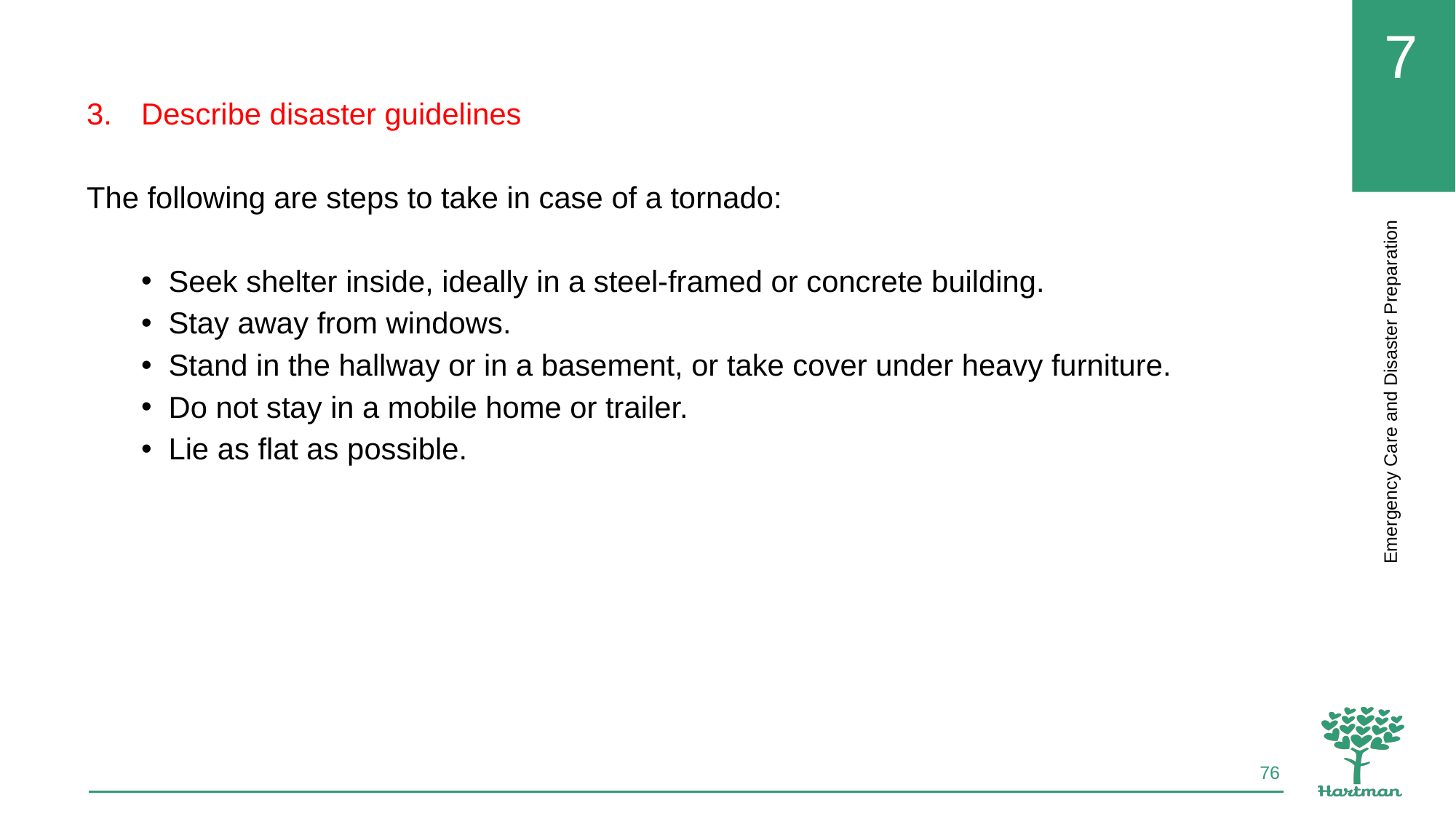

Describe disaster guidelines

The following are steps to take in case of a tornado:

Seek shelter inside, ideally in a steel-framed or concrete building.
Stay away from windows.
Stand in the hallway or in a basement, or take cover under heavy furniture.
Do not stay in a mobile home or trailer.
Lie as flat as possible.

76